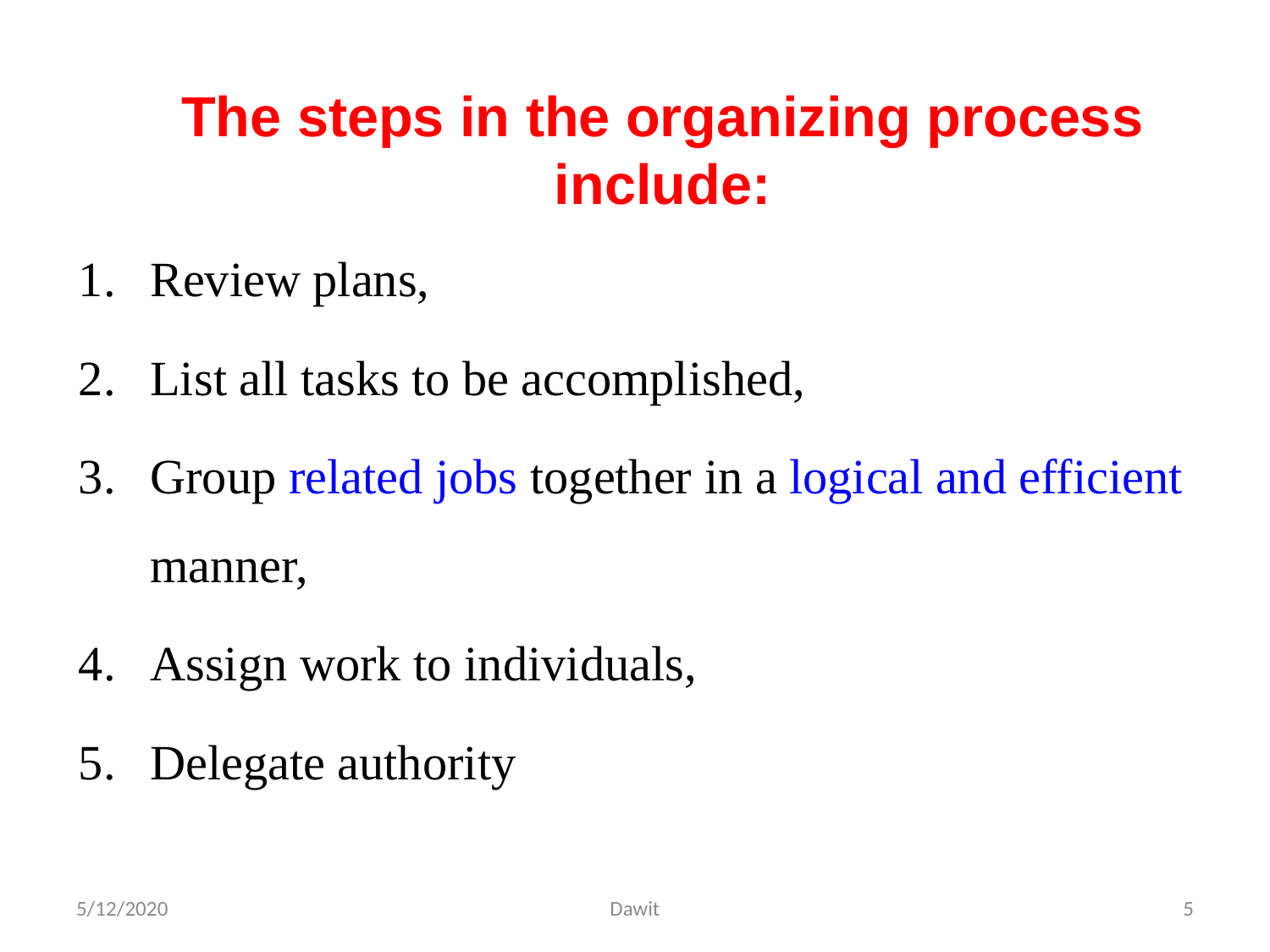

# The steps in the organizing process include:
Review plans,
List all tasks to be accomplished,
Group related jobs together in a logical and efficient manner,
Assign work to individuals,
Delegate authority
5/12/2020
Dawit
5